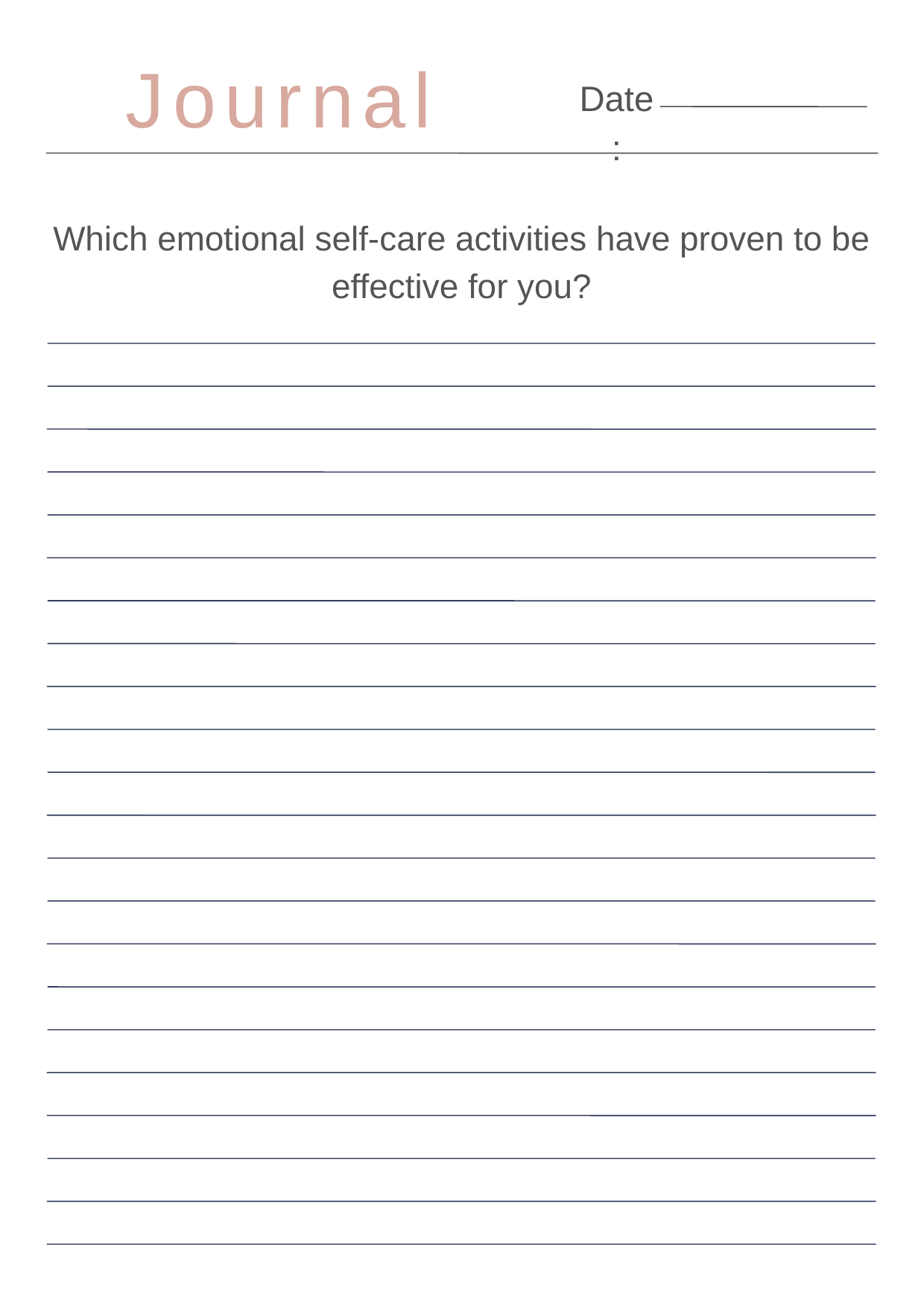

Journal
Date:

Which emotional self-care activities have proven to be effective for you?